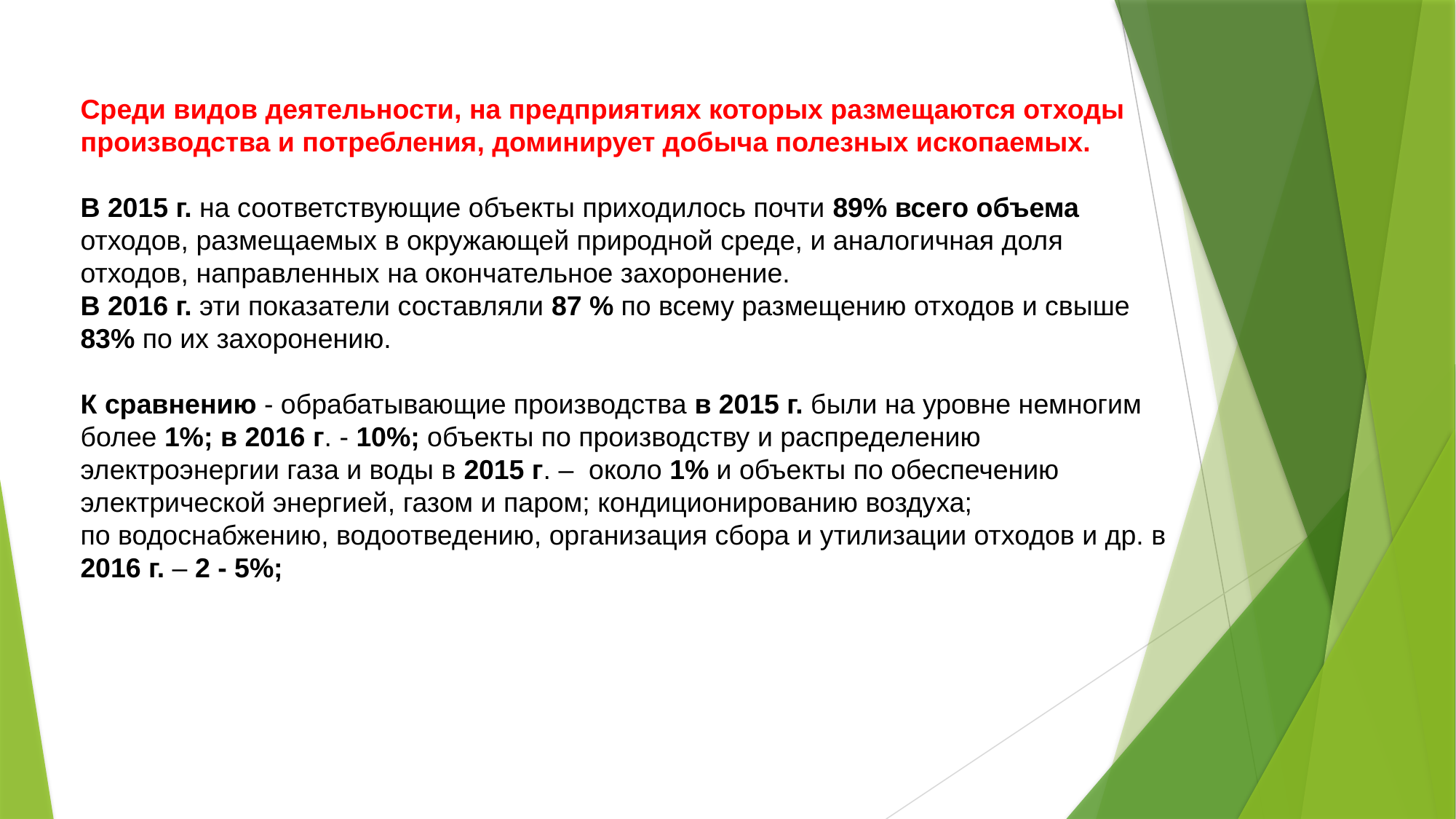

Среди видов деятельности, на предприятиях которых размещаются отходы производства и потребления, доминирует добыча полезных ископаемых.

В 2015 г. на соответствующие объекты приходилось почти 89% всего объема отходов, размещаемых в окружающей природной среде, и аналогичная доля отходов, направленных на окончательное захоронение.
В 2016 г. эти показатели составляли 87 % по всему размещению отходов и свыше 83% по их захоронению.

К сравнению - обрабатывающие производства в 2015 г. были на уровне немногим более 1%; в 2016 г. - 10%; объекты по производству и распределению электроэнергии газа и воды в 2015 г. –  около 1% и объекты по обеспечению электрической энергией, газом и паром; кондиционированию воздуха;
по водоснабжению, водоотведению, организация сбора и утилизации отходов и др. в 2016 г. – 2 - 5%;